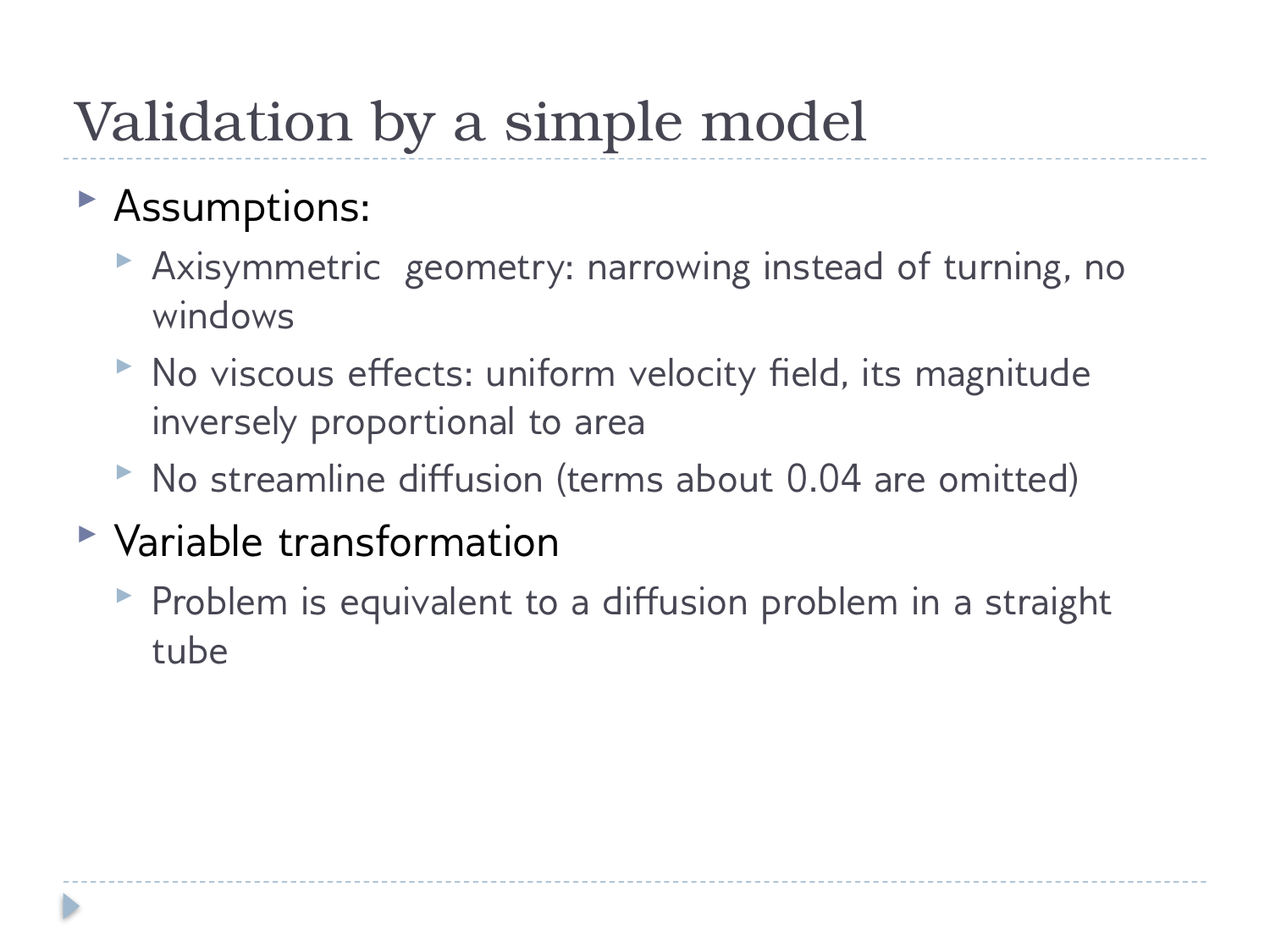

# Validation by a simple model
Assumptions:
Axisymmetric  geometry: narrowing instead of turning, no windows
No viscous effects: uniform velocity field, its magnitude inversely proportional to area
No streamline diffusion (terms about 0.04 are omitted)
Variable transformation
Problem is equivalent to a diffusion problem in a straight tube